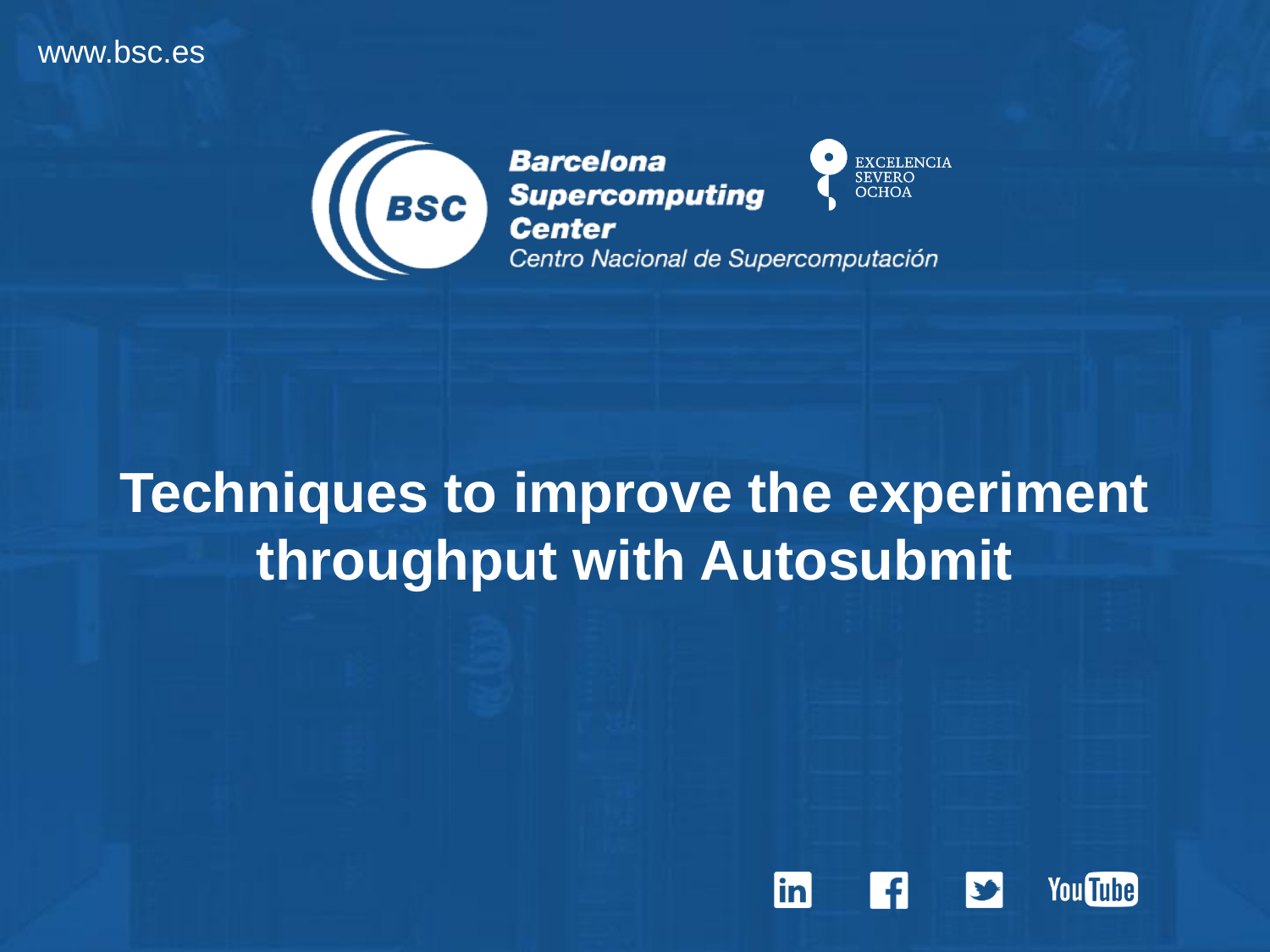

Techniques to improve the experiment throughput with Autosubmit